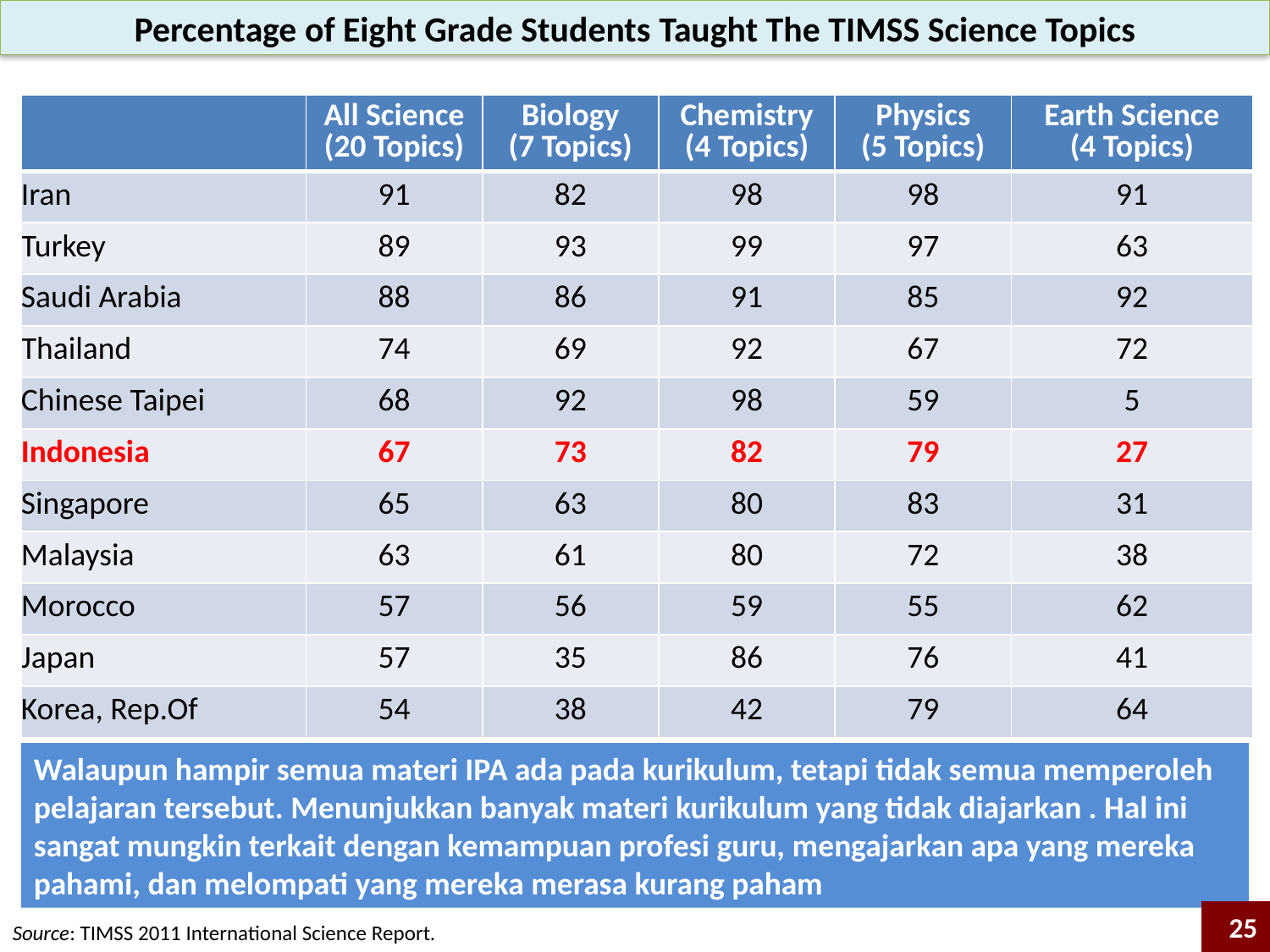

Percentage of Eight Grade Students Taught The TIMSS Science Topics
|  | All Science (20 Topics) | Biology (7 Topics) | Chemistry (4 Topics) | Physics (5 Topics) | Earth Science (4 Topics) |
| --- | --- | --- | --- | --- | --- |
| Iran | 91 | 82 | 98 | 98 | 91 |
| Turkey | 89 | 93 | 99 | 97 | 63 |
| Saudi Arabia | 88 | 86 | 91 | 85 | 92 |
| Thailand | 74 | 69 | 92 | 67 | 72 |
| Chinese Taipei | 68 | 92 | 98 | 59 | 5 |
| Indonesia | 67 | 73 | 82 | 79 | 27 |
| Singapore | 65 | 63 | 80 | 83 | 31 |
| Malaysia | 63 | 61 | 80 | 72 | 38 |
| Morocco | 57 | 56 | 59 | 55 | 62 |
| Japan | 57 | 35 | 86 | 76 | 41 |
| Korea, Rep.Of | 54 | 38 | 42 | 79 | 64 |
Walaupun hampir semua materi IPA ada pada kurikulum, tetapi tidak semua memperoleh pelajaran tersebut. Menunjukkan banyak materi kurikulum yang tidak diajarkan . Hal ini sangat mungkin terkait dengan kemampuan profesi guru, mengajarkan apa yang mereka pahami, dan melompati yang mereka merasa kurang paham
25
Source: TIMSS 2011 International Science Report.